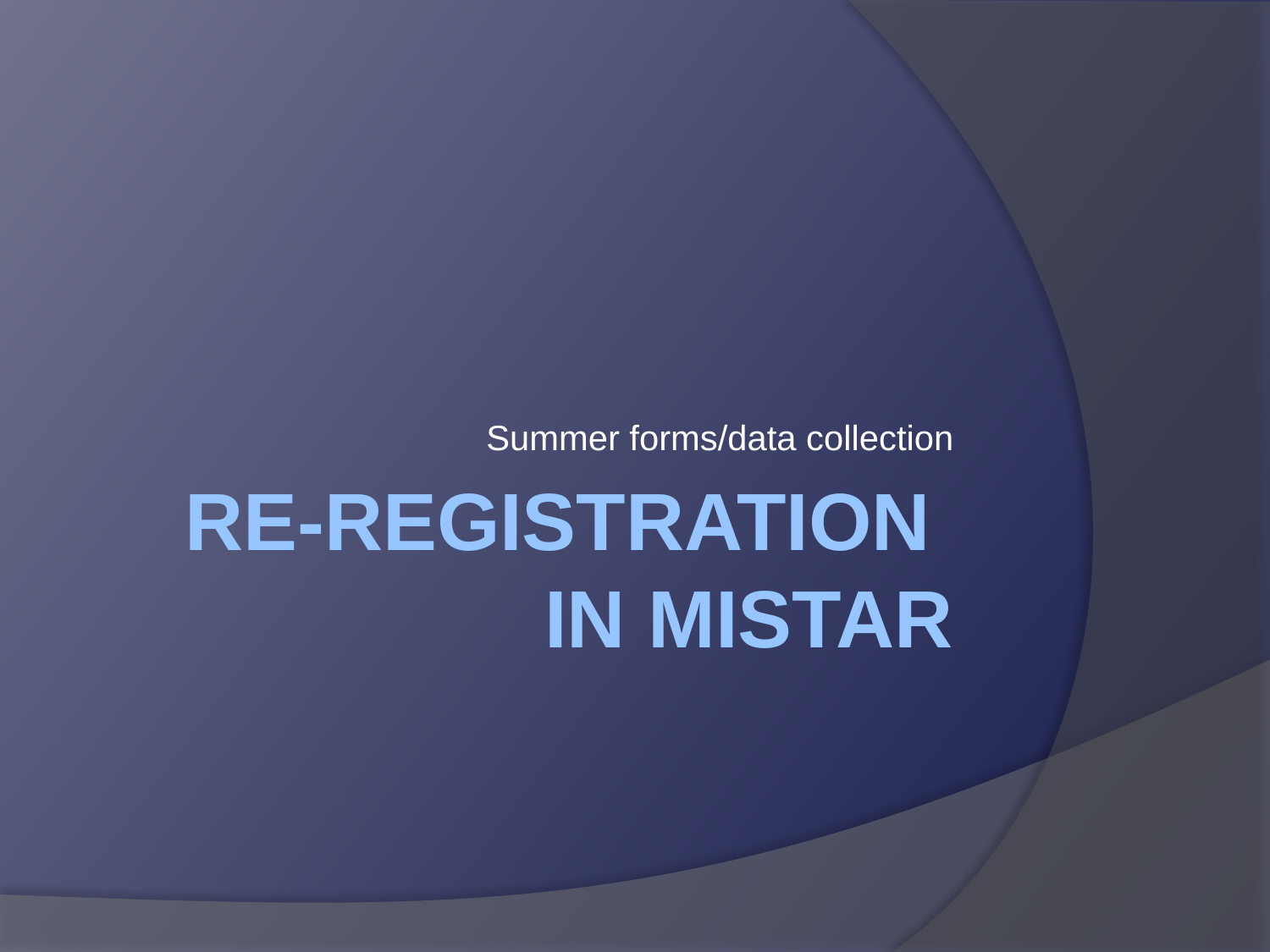

Summer forms/data collection
# RE-Registration in MISTAR